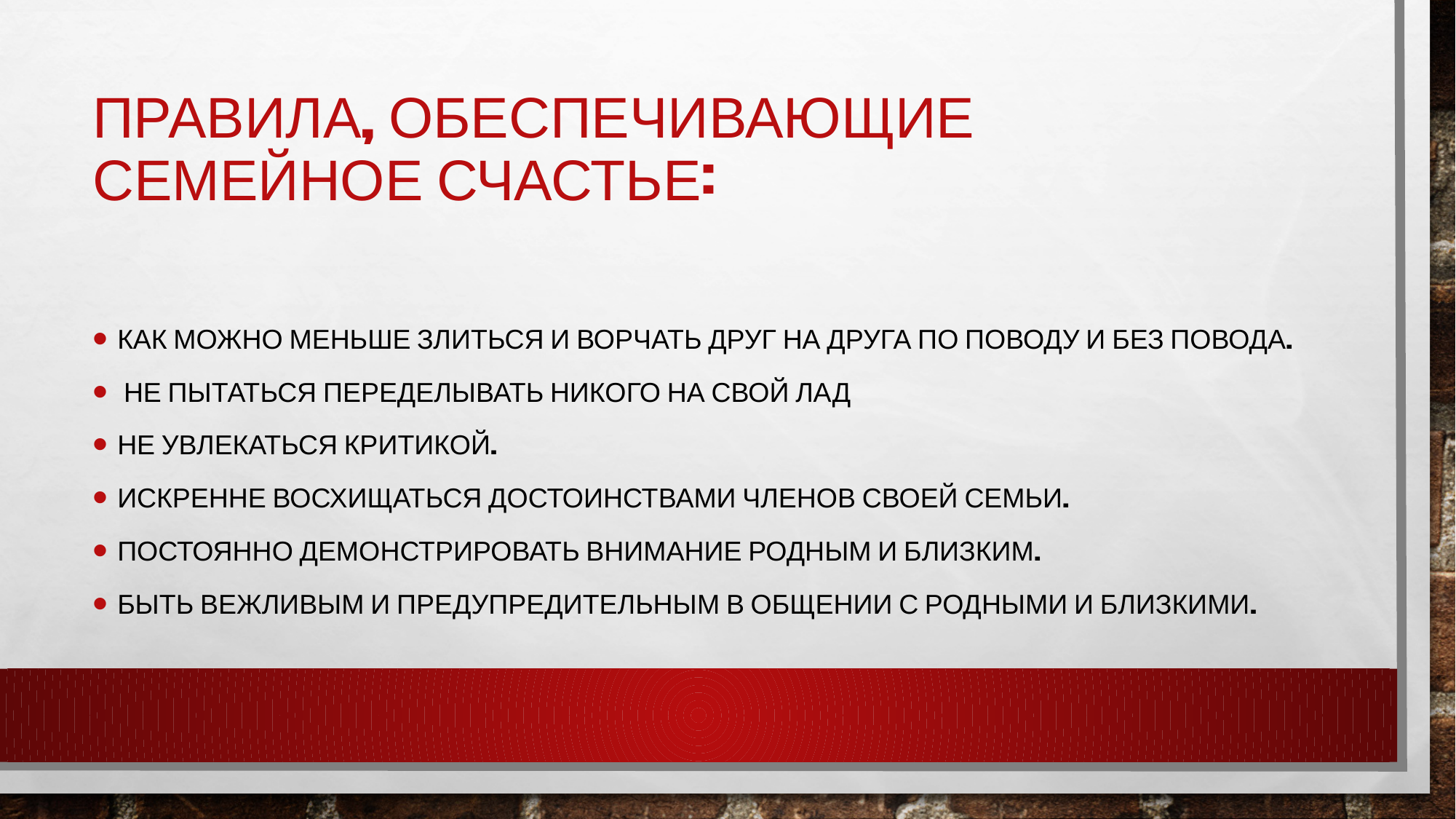

# Правила, обеспечивающие семейное счастье:

Как можно меньше злиться и ворчать друг на друга по поводу и без повода.
 Не пытаться переделывать никого на свой лад
Не увлекаться критикой.
Искренне восхищаться достоинствами членов своей семьи.
Постоянно демонстрировать внимание родным и близким.
Быть вежливым и предупредительным в общении с родными и близкими.